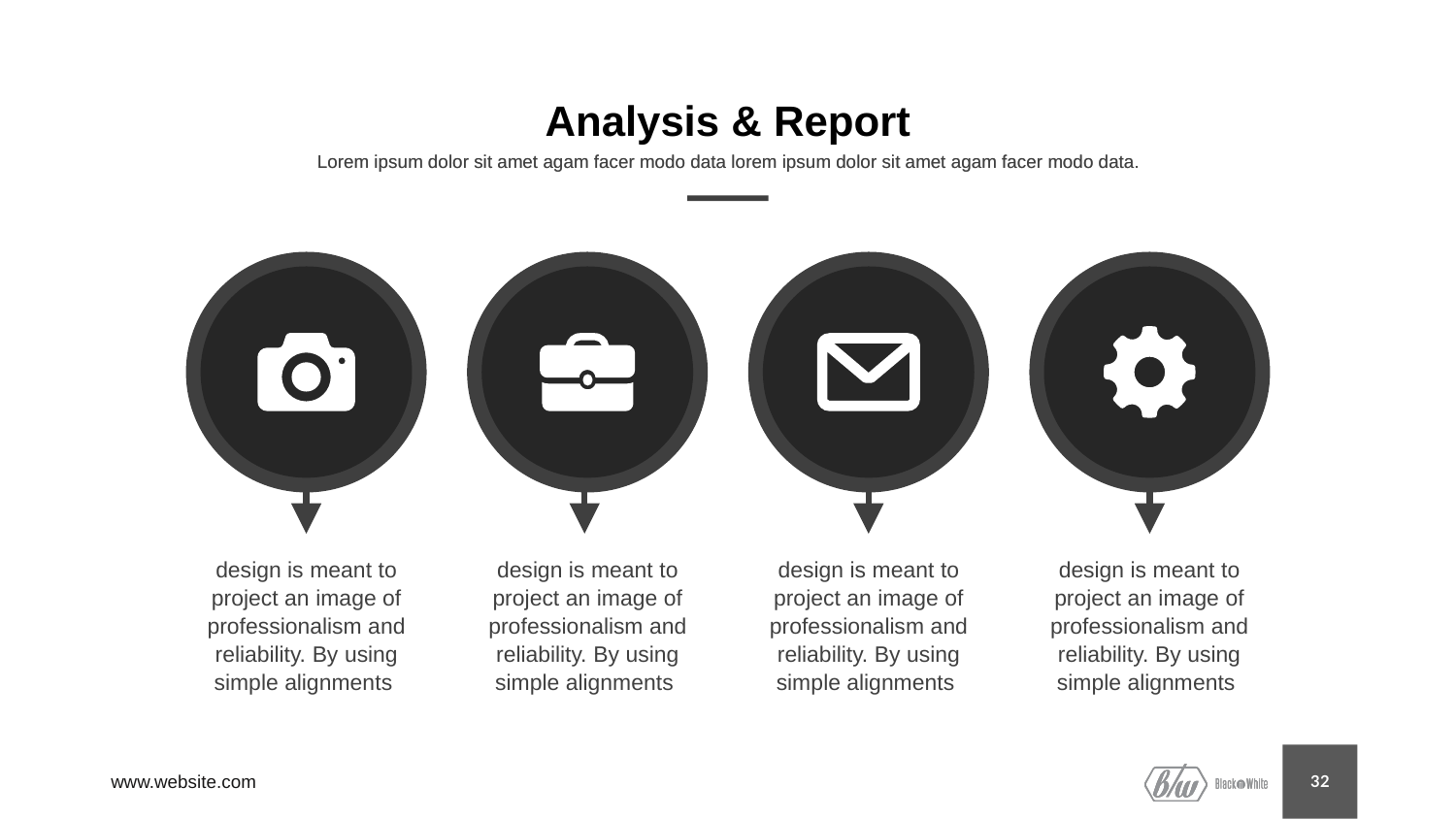

# Analysis & Report

Lorem ipsum dolor sit amet agam facer modo data lorem ipsum dolor sit amet agam facer modo data.

design is meant to project an image of professionalism and reliability. By using simple alignments
design is meant to project an image of professionalism and reliability. By using simple alignments
design is meant to project an image of professionalism and reliability. By using simple alignments
design is meant to project an image of professionalism and reliability. By using simple alignments
www.website.com